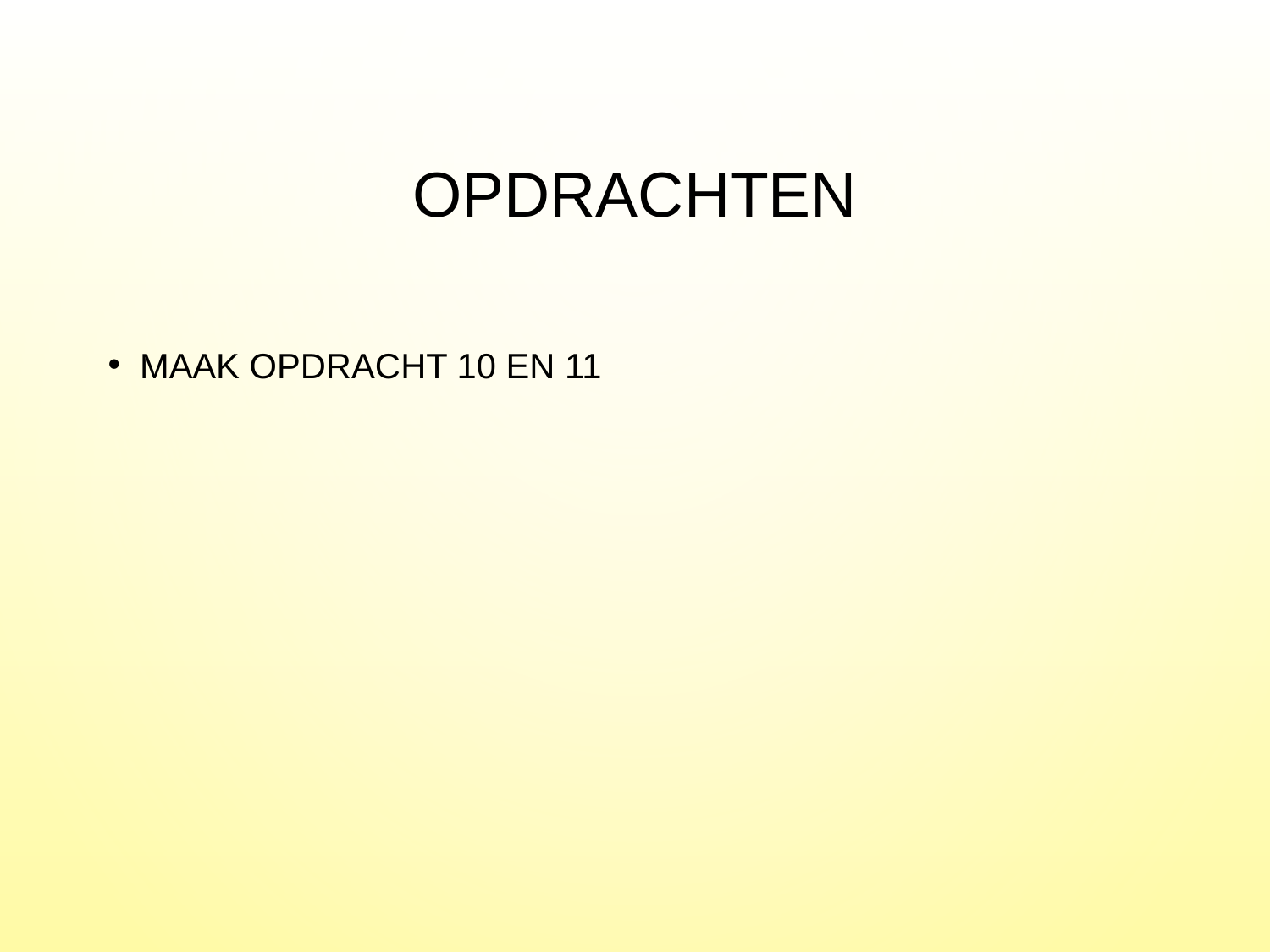

# Opdrachten
Maak opdracht 10 en 11